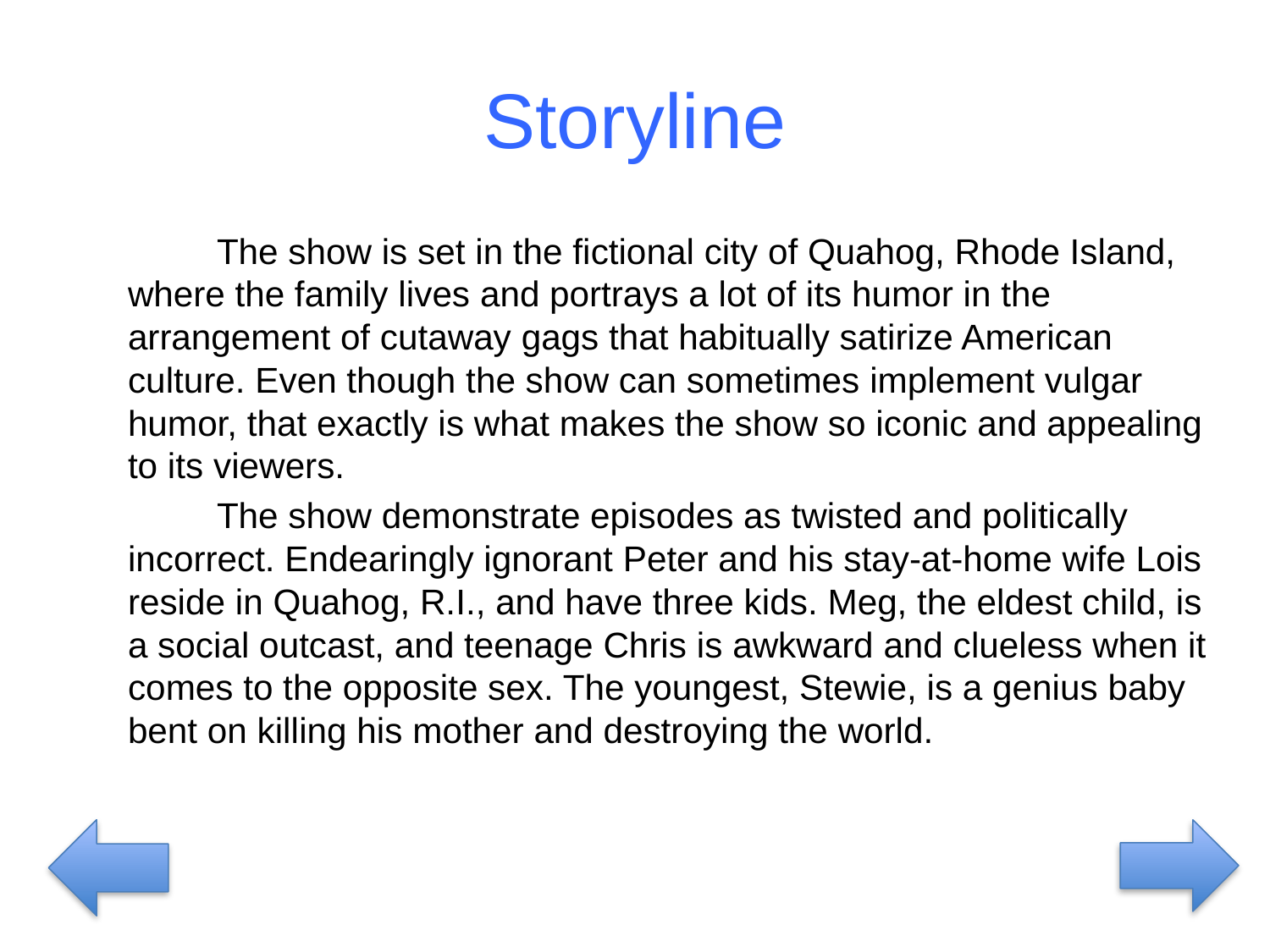

# Storyline
	The show is set in the fictional city of Quahog, Rhode Island, where the family lives and portrays a lot of its humor in the arrangement of cutaway gags that habitually satirize American culture. Even though the show can sometimes implement vulgar humor, that exactly is what makes the show so iconic and appealing to its viewers.
	The show demonstrate episodes as twisted and politically incorrect. Endearingly ignorant Peter and his stay-at-home wife Lois reside in Quahog, R.I., and have three kids. Meg, the eldest child, is a social outcast, and teenage Chris is awkward and clueless when it comes to the opposite sex. The youngest, Stewie, is a genius baby bent on killing his mother and destroying the world.